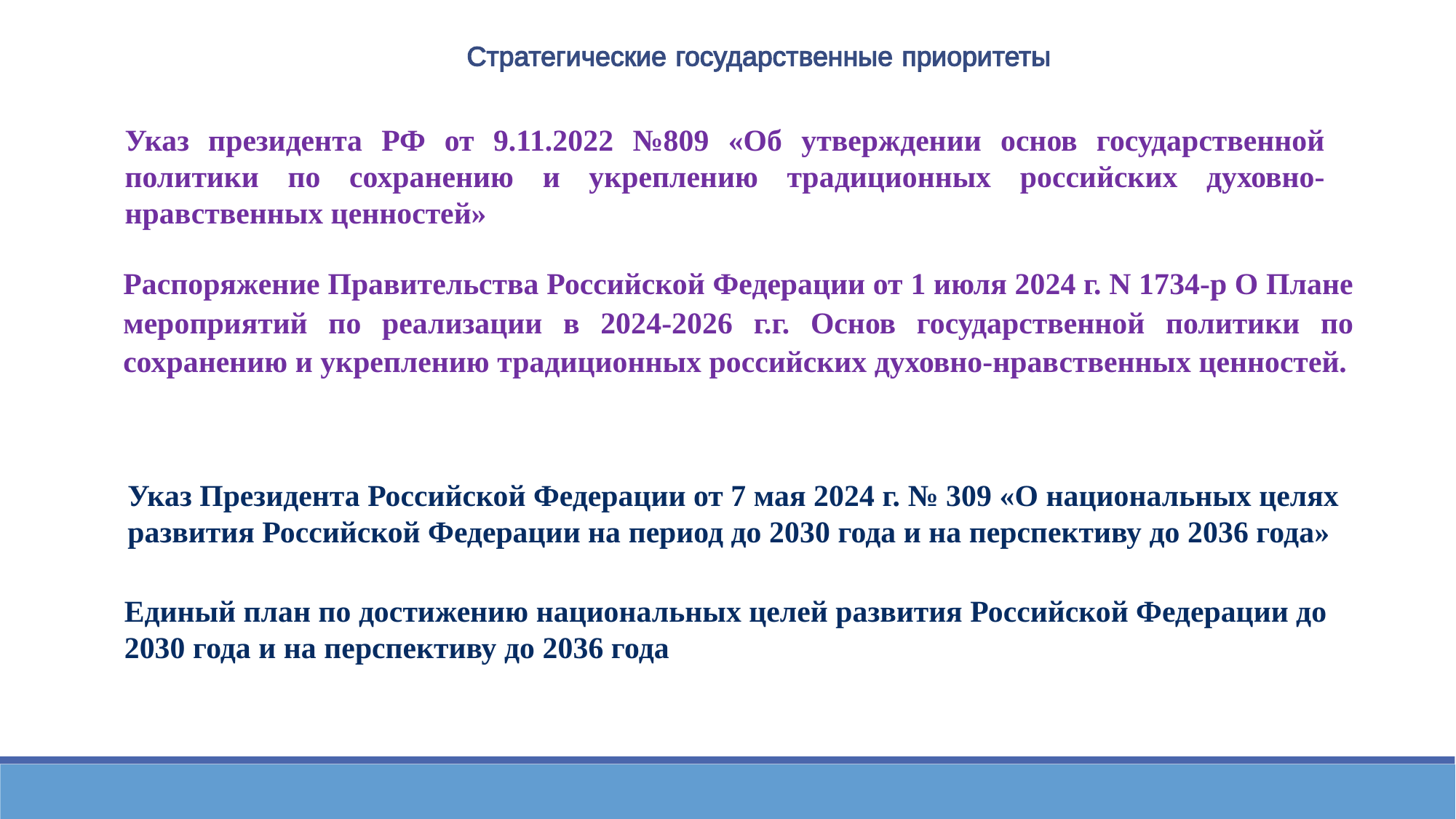

Стратегические государственные приоритеты
Указ президента РФ от 9.11.2022 №809 «Об утверждении основ государственной политики по сохранению и укреплению традиционных российских духовно-нравственных ценностей»
Распоряжение Правительства Российской Федерации от 1 июля 2024 г. N 1734-р О Плане мероприятий по реализации в 2024-2026 г.г. Основ государственной политики по сохранению и укреплению традиционных российских духовно-нравственных ценностей.
Указ Президента Российской Федерации от 7 мая 2024 г. № 309 «О национальных целях развития Российской Федерации на период до 2030 года и на перспективу до 2036 года»
Единый план по достижению национальных целей развития Российской Федерации до 2030 года и на перспективу до 2036 года